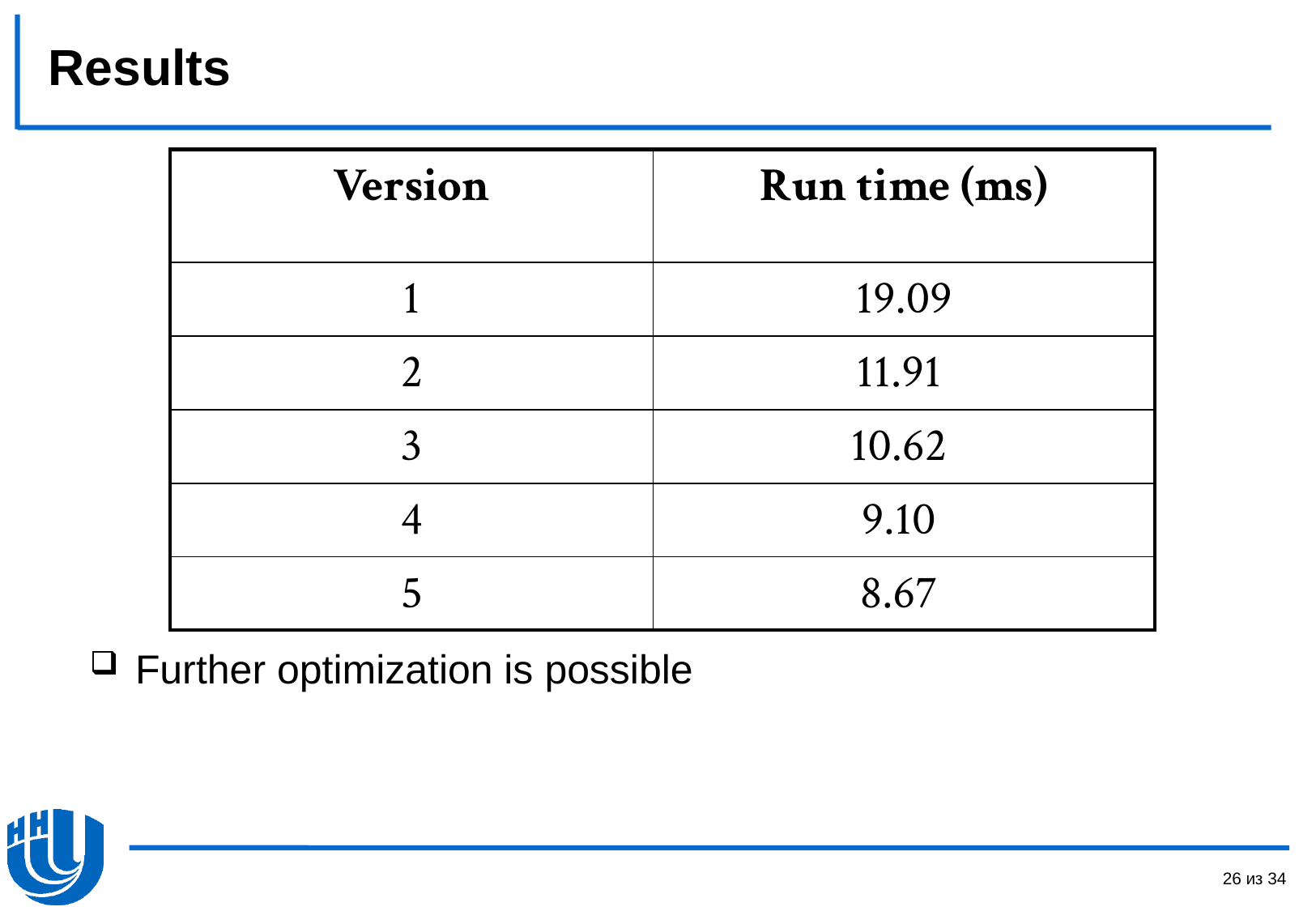

# Results
| Version | Run time (ms) |
| --- | --- |
| 1 | 19.09 |
| 2 | 11.91 |
| 3 | 10.62 |
| 4 | 9.10 |
| 5 | 8.67 |
Further optimization is possible
26